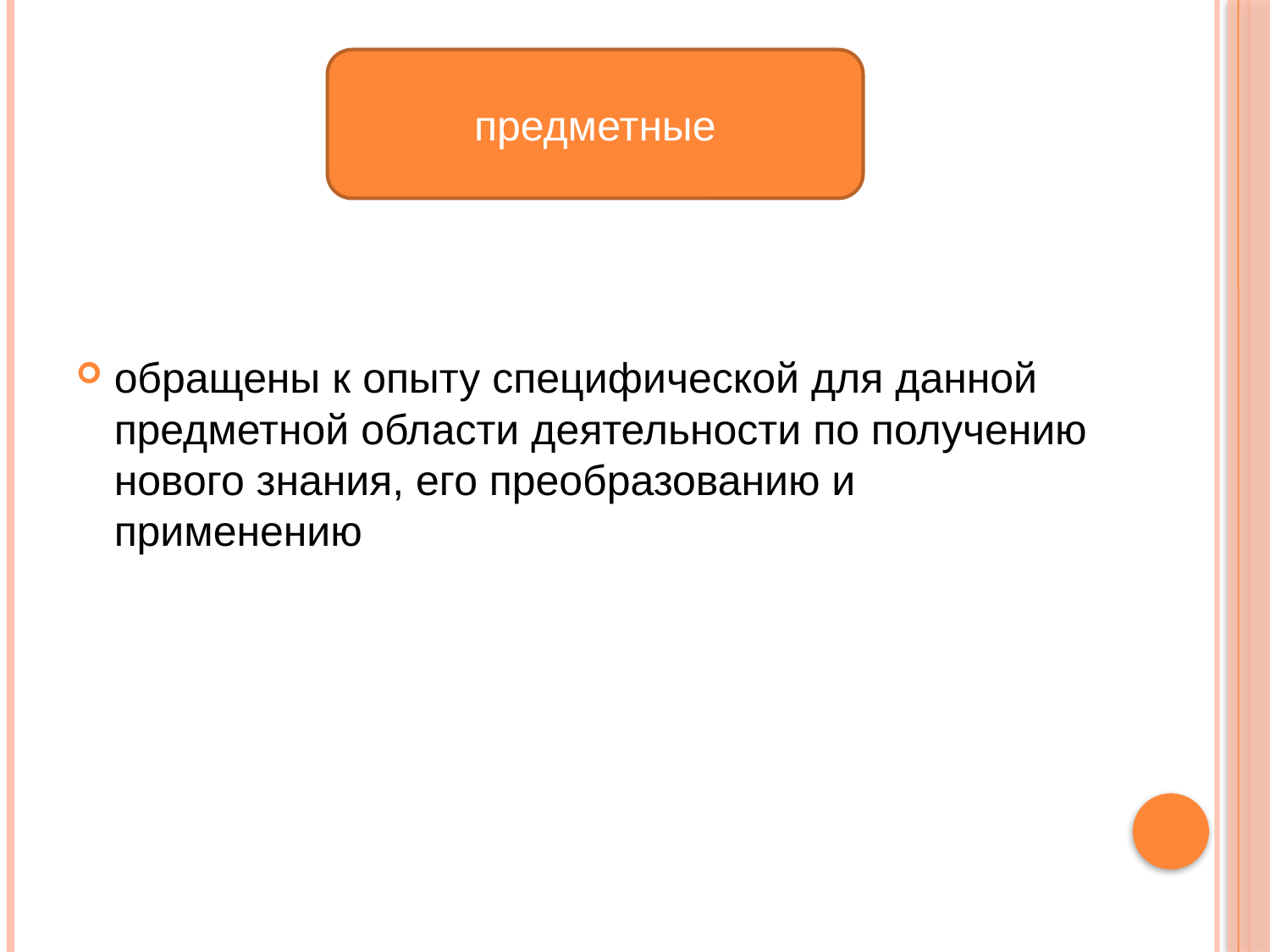

#
предметные

обращены к опыту специфической для данной предметной области деятельности по получению нового знания, его преобразованию и применению